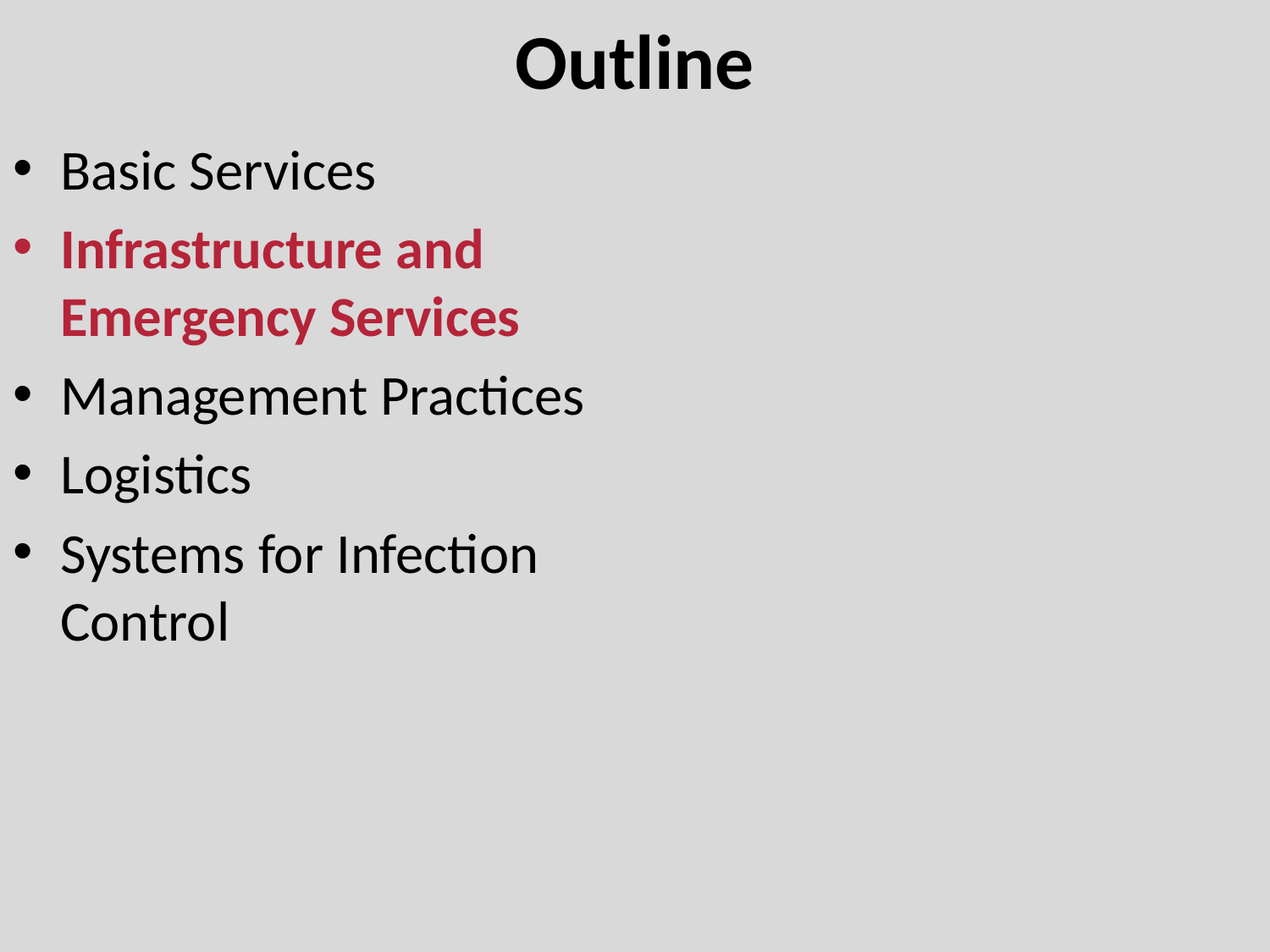

# Outline
Basic Services
Infrastructure and Emergency Services
Management Practices
Logistics
Systems for Infection Control